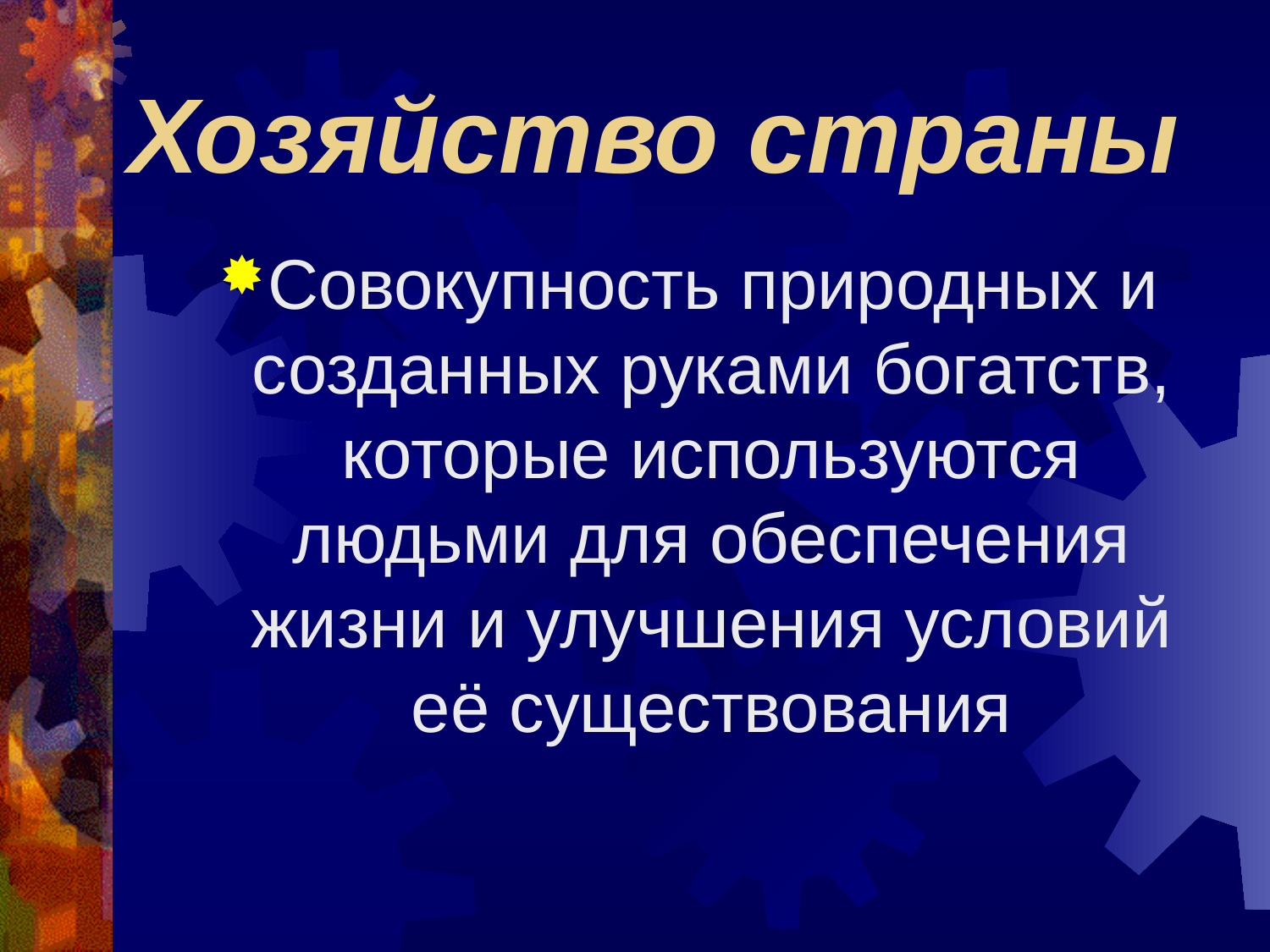

# Хозяйство страны
Совокупность природных и созданных руками богатств, которые используются людьми для обеспечения жизни и улучшения условий её существования